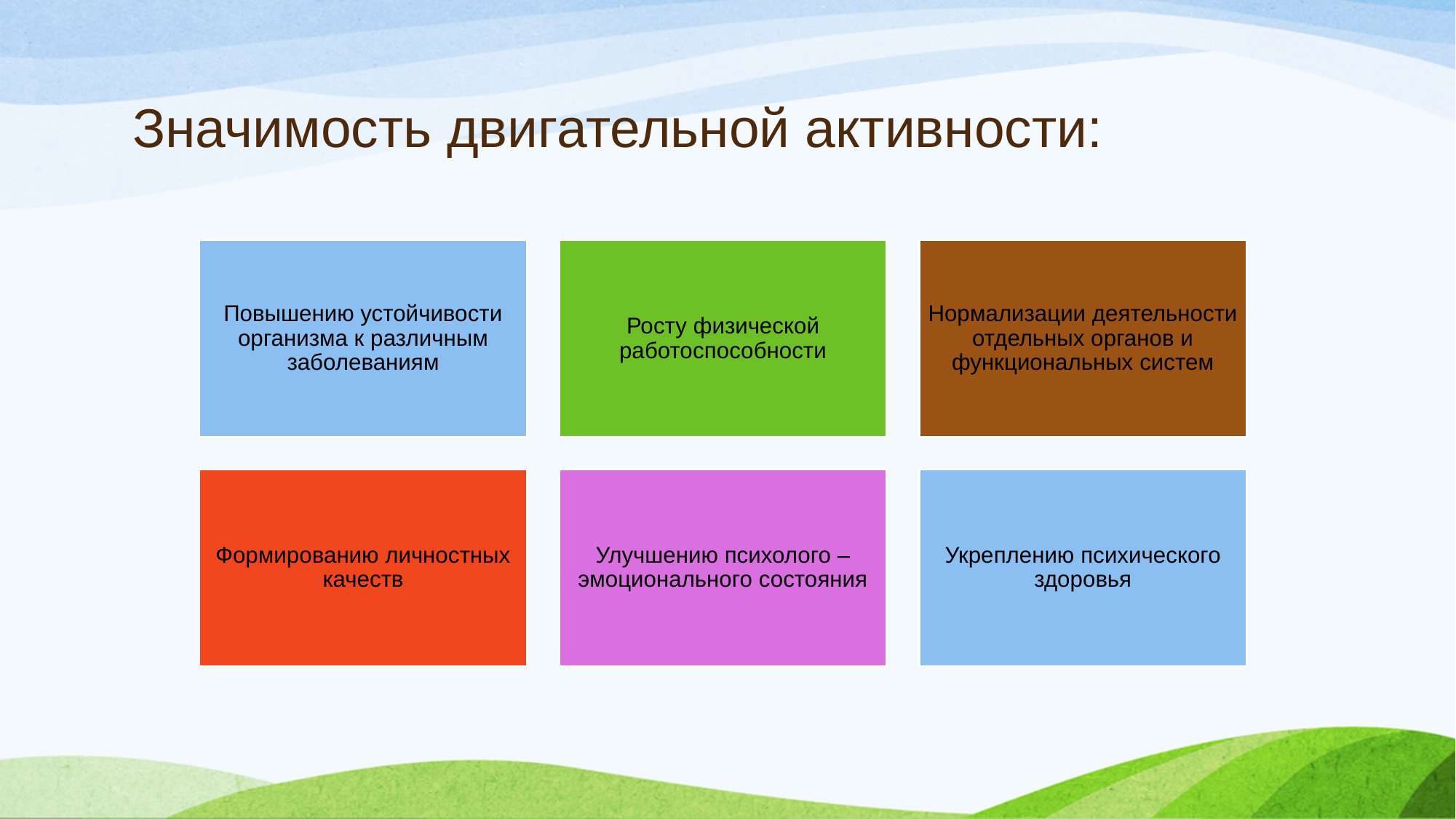

# Значимость двигательной активности:
Повышению устойчивости организма к различным заболеваниям
Росту физической работоспособности
Нормализации деятельности отдельных органов и функциональных систем
Формированию личностных качеств
Улучшению психолого – эмоционального состояния
Укреплению психического здоровья